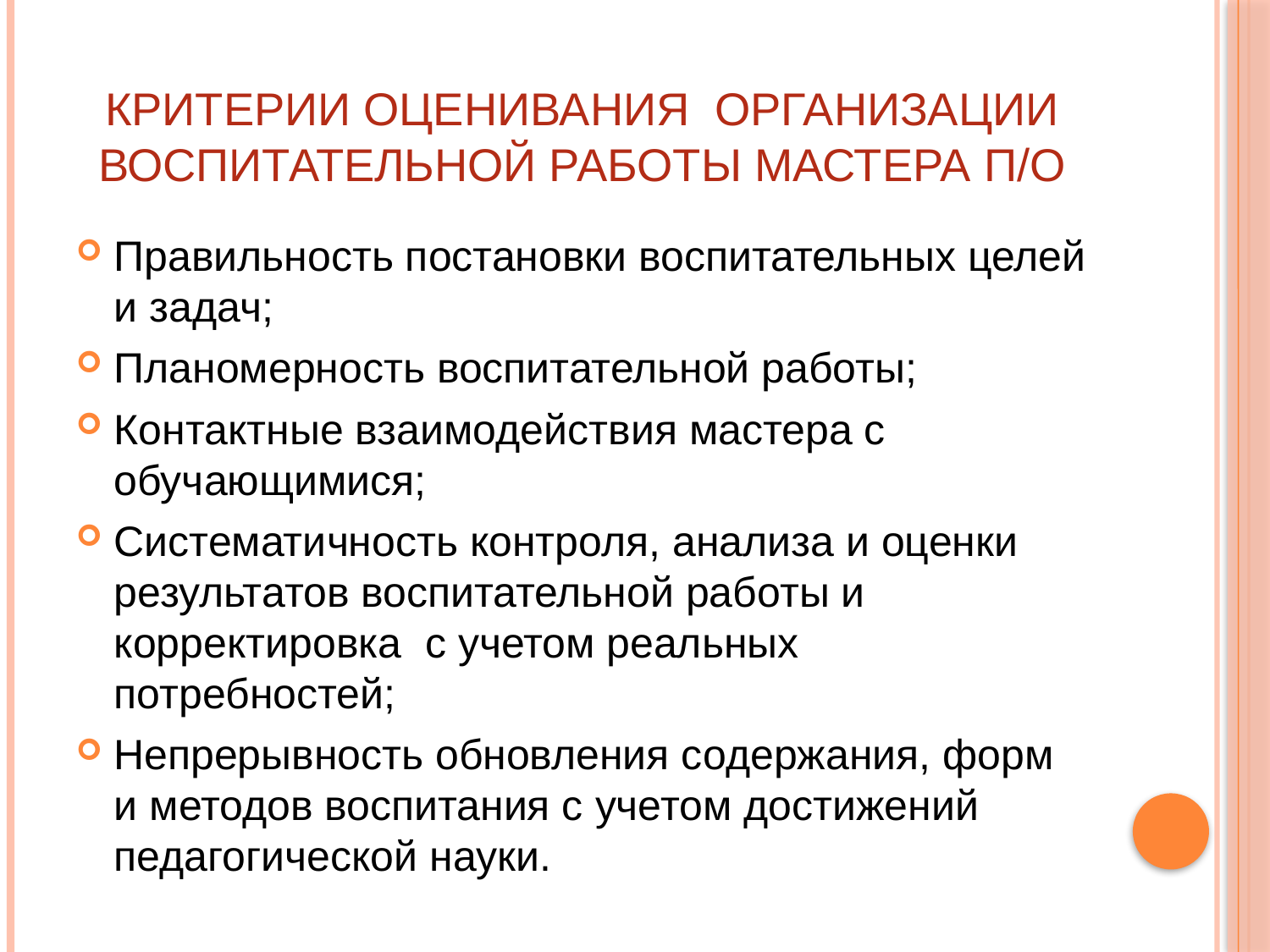

# КРИТЕРИИ ОЦЕНИВАНИЯ  ОРГАНИЗАЦИИ ВОСПИТАТЕЛЬНОЙ РАБОТЫ МАСТЕРА П/О
Правильность постановки воспитательных целей и задач;
Планомерность воспитательной работы;
Контактные взаимодействия мастера с обучающимися;
Систематичность контроля, анализа и оценки результатов воспитательной работы и корректировка  с учетом реальных потребностей;
Непрерывность обновления содержания, форм и методов воспитания с учетом достижений педагогической науки.